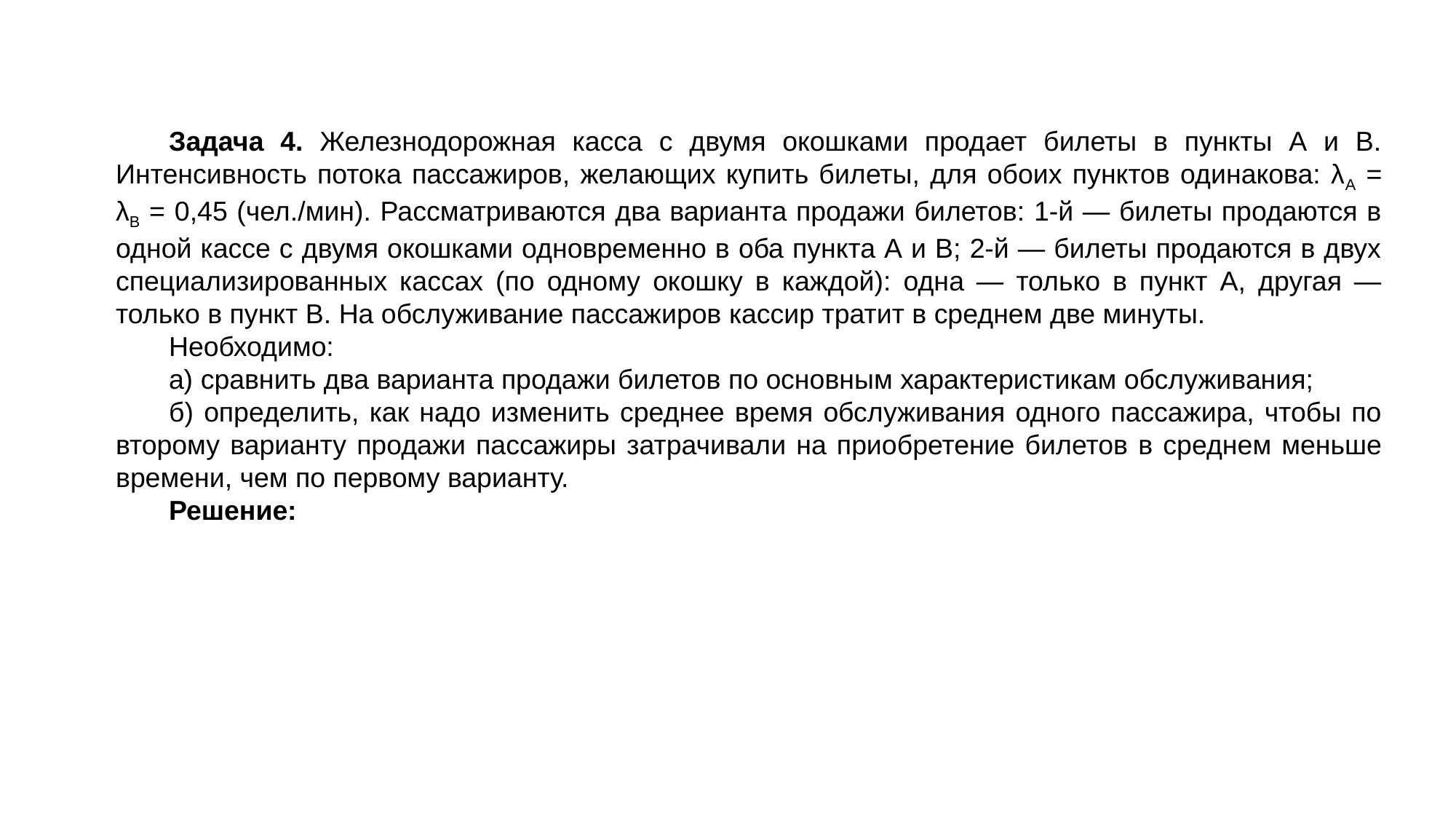

Задача 4. Железнодорожная касса с двумя окошками продает билеты в пункты А и В. Интенсивность потока пассажиров, желающих купить билеты, для обоих пунктов одинакова: λА = λВ = 0,45 (чел./мин). Рассматриваются два варианта продажи билетов: 1‑й — билеты продаются в одной кассе с двумя окошками одновременно в оба пункта А и В; 2‑й — билеты продаются в двух специализированных кассах (по одному окошку в каждой): одна — только в пункт А, другая — только в пункт В. На обслуживание пассажиров кассир тратит в среднем две минуты.
Необходимо:
а) сравнить два варианта продажи билетов по основным характеристикам обслуживания;
б) определить, как надо изменить среднее время обслуживания одного пассажира, чтобы по второму варианту продажи пассажиры затрачивали на приобретение билетов в среднем меньше времени, чем по первому варианту.
Решение: